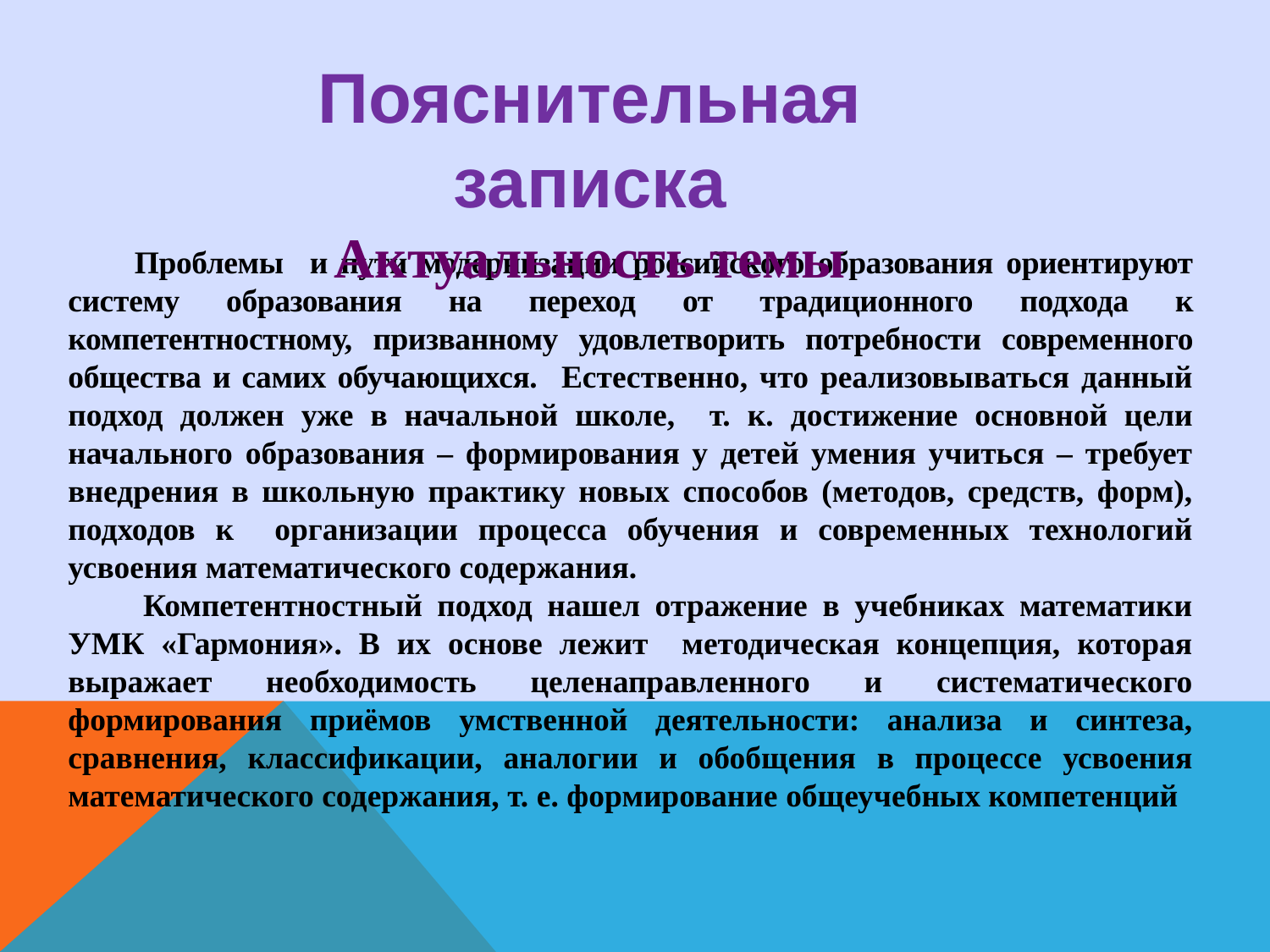

Пояснительная записка
Актуальность темы

     Проблемы  и пути модернизации российского образования ориентируют систему образования на переход от традиционного подхода к компетентностному, призванному удовлетворить потребности современного общества и самих обучающихся.  Естественно, что реализовываться данный подход должен уже в начальной школе,  т. к. достижение основной цели начального образования – формирования у детей умения учиться – требует внедрения в школьную практику новых способов (методов, средств, форм), подходов к  организации процесса обучения и современных технологий усвоения математического содержания.
     Компетентностный подход нашел отражение в учебниках математики УМК «Гармония». В их основе лежит  методическая концепция, которая выражает необходимость целенаправленного и систематического формирования приёмов умственной деятельности: анализа и синтеза, сравнения, классификации, аналогии и обобщения в процессе усвоения математического содержания, т. е. формирование общеучебных компетенций